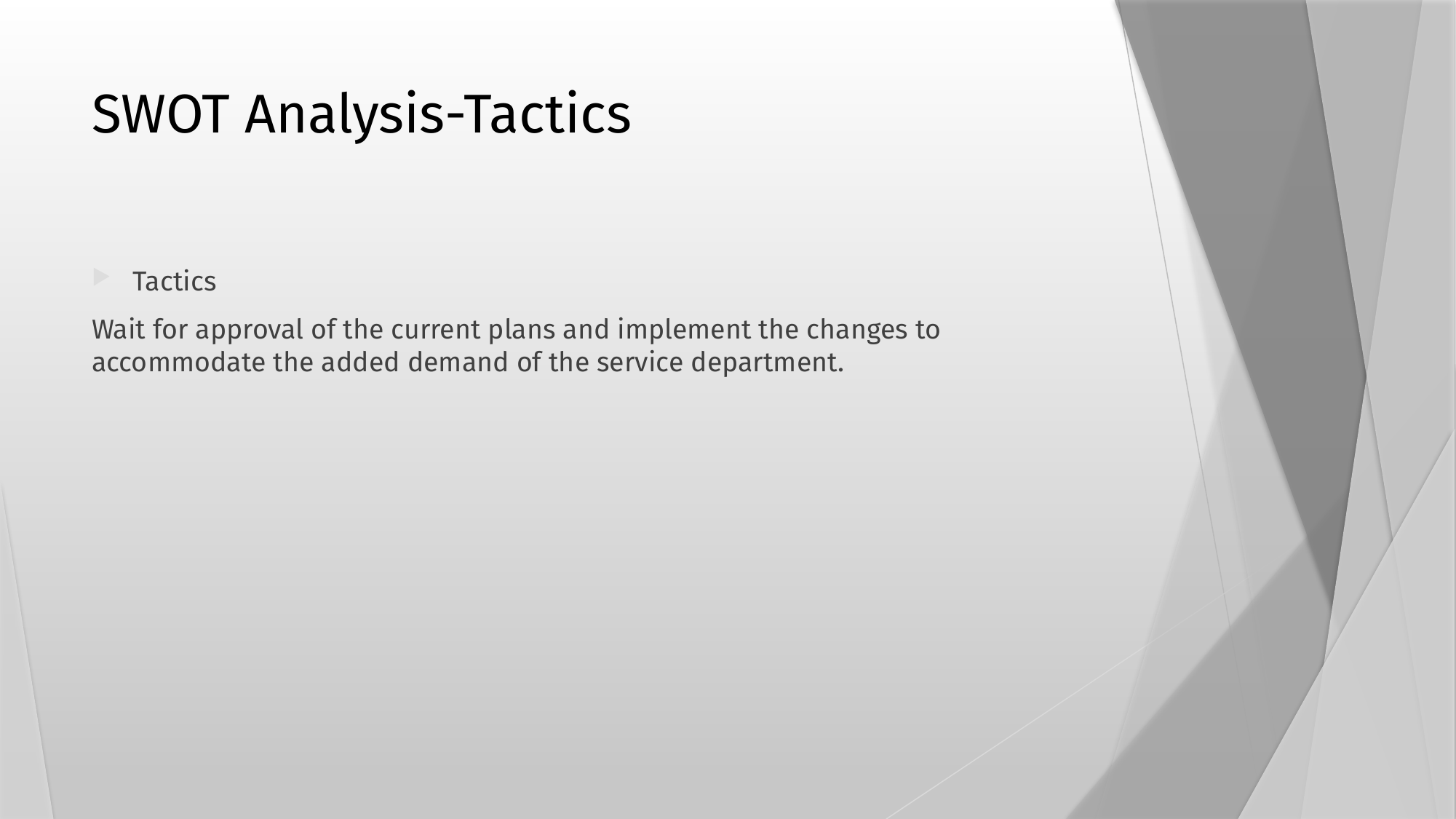

# SWOT Analysis-Tactics
Tactics
Wait for approval of the current plans and implement the changes to accommodate the added demand of the service department.